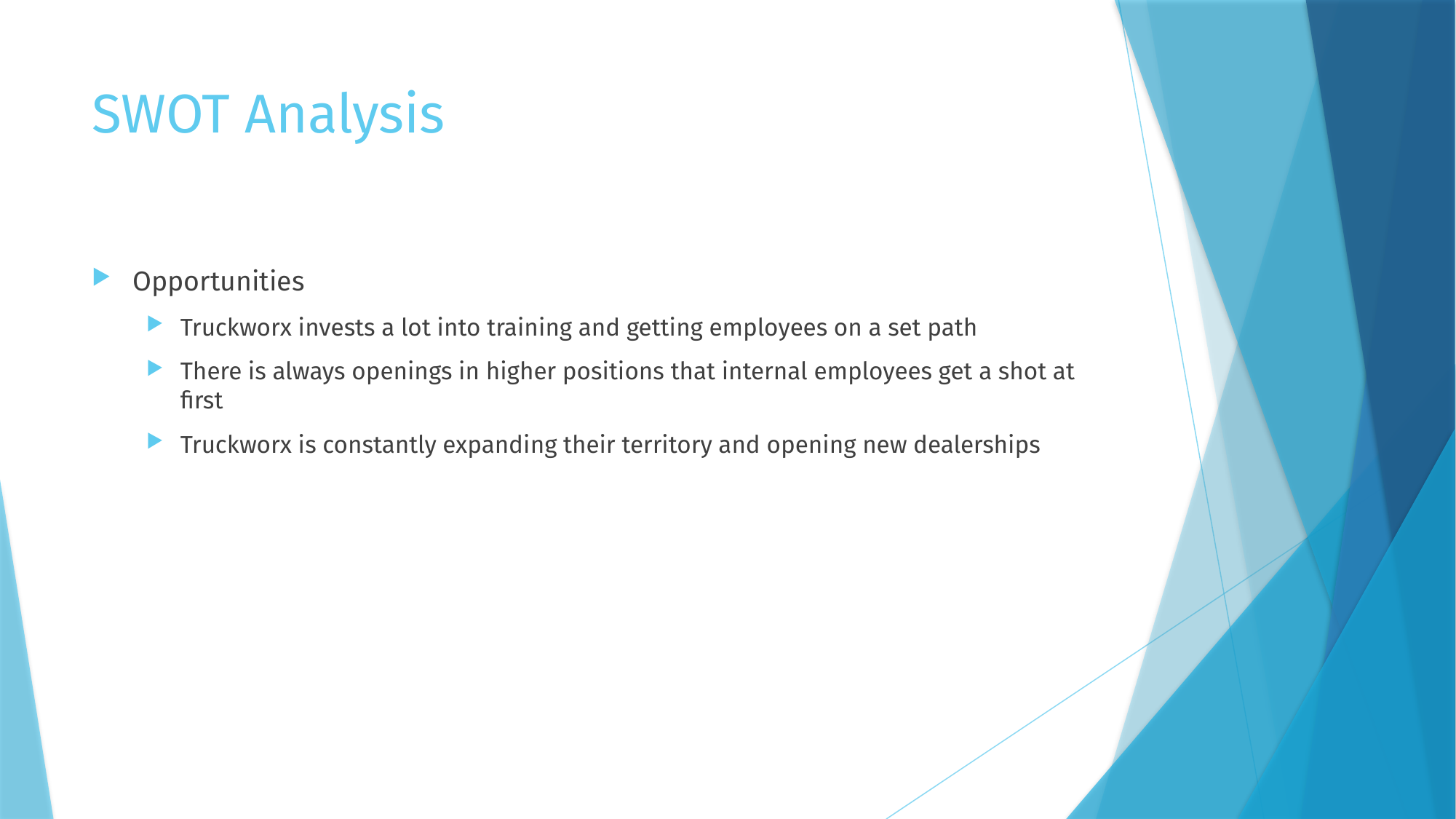

# SWOT Analysis
Opportunities
Truckworx invests a lot into training and getting employees on a set path
There is always openings in higher positions that internal employees get a shot at first
Truckworx is constantly expanding their territory and opening new dealerships